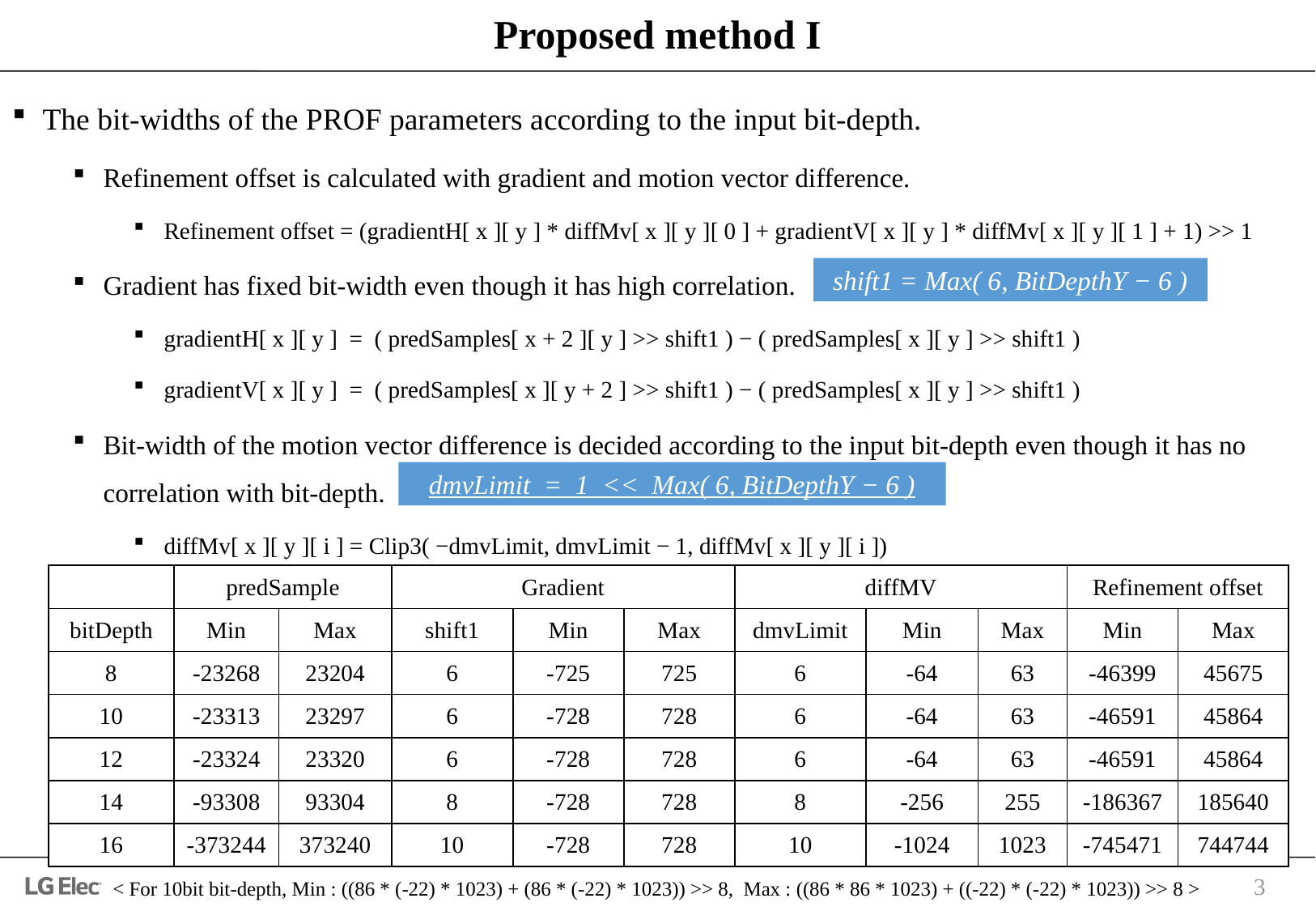

# Proposed method I
The bit-widths of the PROF parameters according to the input bit-depth.
Refinement offset is calculated with gradient and motion vector difference.
Refinement offset = (gradientH[ x ][ y ] * diffMv[ x ][ y ][ 0 ] + gradientV[ x ][ y ] * diffMv[ x ][ y ][ 1 ] + 1) >> 1
Gradient has fixed bit-width even though it has high correlation.
gradientH[ x ][ y ]  =  ( predSamples[ x + 2 ][ y ] >> shift1 ) − ( predSamples[ x ][ y ] >> shift1 )
gradientV[ x ][ y ]  =  ( predSamples[ x ][ y + 2 ] >> shift1 ) − ( predSamples[ x ][ y ] >> shift1 )
Bit-width of the motion vector difference is decided according to the input bit-depth even though it has no correlation with bit-depth.
diffMv[ x ][ y ][ i ] = Clip3( −dmvLimit, dmvLimit − 1, diffMv[ x ][ y ][ i ])

shift1 = Max( 6, BitDepthY − 6 )
dmvLimit  =  1  <<  Max( 6, BitDepthY − 6 )
|  | predSample |  | Gradient |  |  | diffMV |  |  | Refinement offset |  |
| --- | --- | --- | --- | --- | --- | --- | --- | --- | --- | --- |
| bitDepth | Min | Max | shift1 | Min | Max | dmvLimit | Min | Max | Min | Max |
| 8 | -23268 | 23204 | 6 | -725 | 725 | 6 | -64 | 63 | -46399 | 45675 |
| 10 | -23313 | 23297 | 6 | -728 | 728 | 6 | -64 | 63 | -46591 | 45864 |
| 12 | -23324 | 23320 | 6 | -728 | 728 | 6 | -64 | 63 | -46591 | 45864 |
| 14 | -93308 | 93304 | 8 | -728 | 728 | 8 | -256 | 255 | -186367 | 185640 |
| 16 | -373244 | 373240 | 10 | -728 | 728 | 10 | -1024 | 1023 | -745471 | 744744 |
3
< For 10bit bit-depth, Min : ((86 * (-22) * 1023) + (86 * (-22) * 1023)) >> 8,  Max : ((86 * 86 * 1023) + ((-22) * (-22) * 1023)) >> 8 >